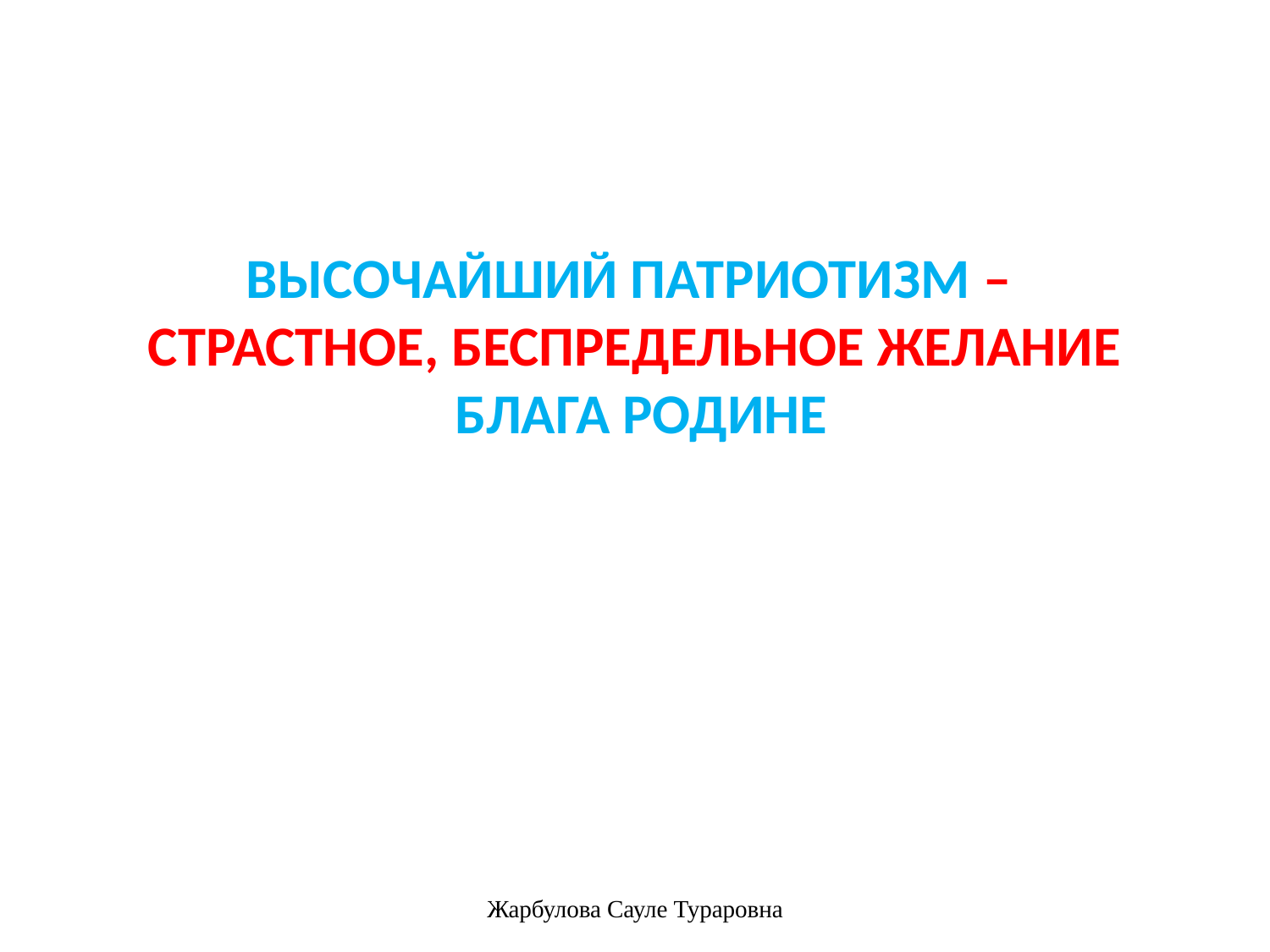

ВЫСОЧАЙШИЙ ПАТРИОТИЗМ –
СТРАСТНОЕ, БЕСПРЕДЕЛЬНОЕ ЖЕЛАНИЕ
 БЛАГА РОДИНЕ
Жарбулова Сауле Тураровна